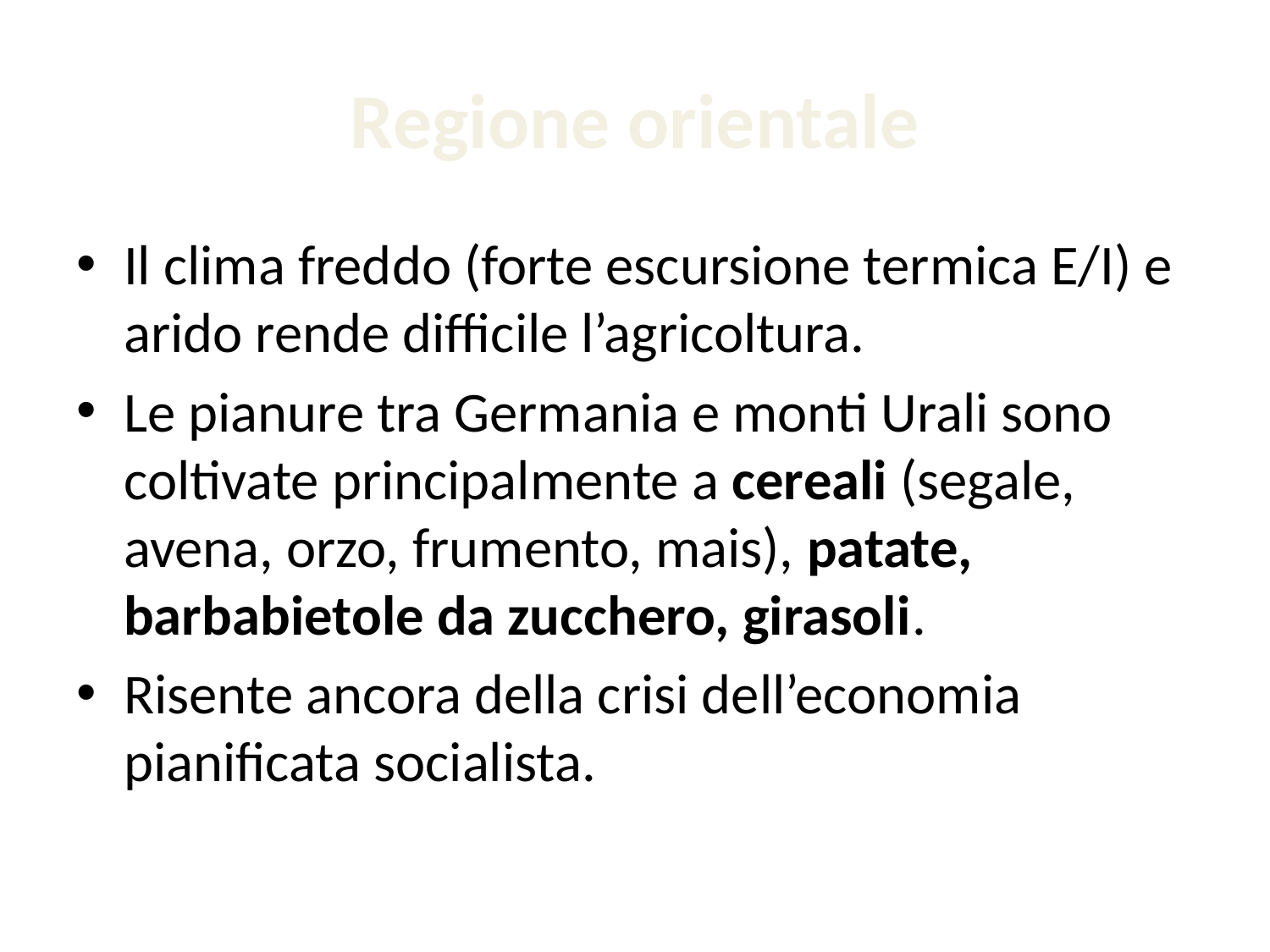

# Regione orientale
Il clima freddo (forte escursione termica E/I) e arido rende difficile l’agricoltura.
Le pianure tra Germania e monti Urali sono coltivate principalmente a cereali (segale, avena, orzo, frumento, mais), patate, barbabietole da zucchero, girasoli.
Risente ancora della crisi dell’economia pianificata socialista.